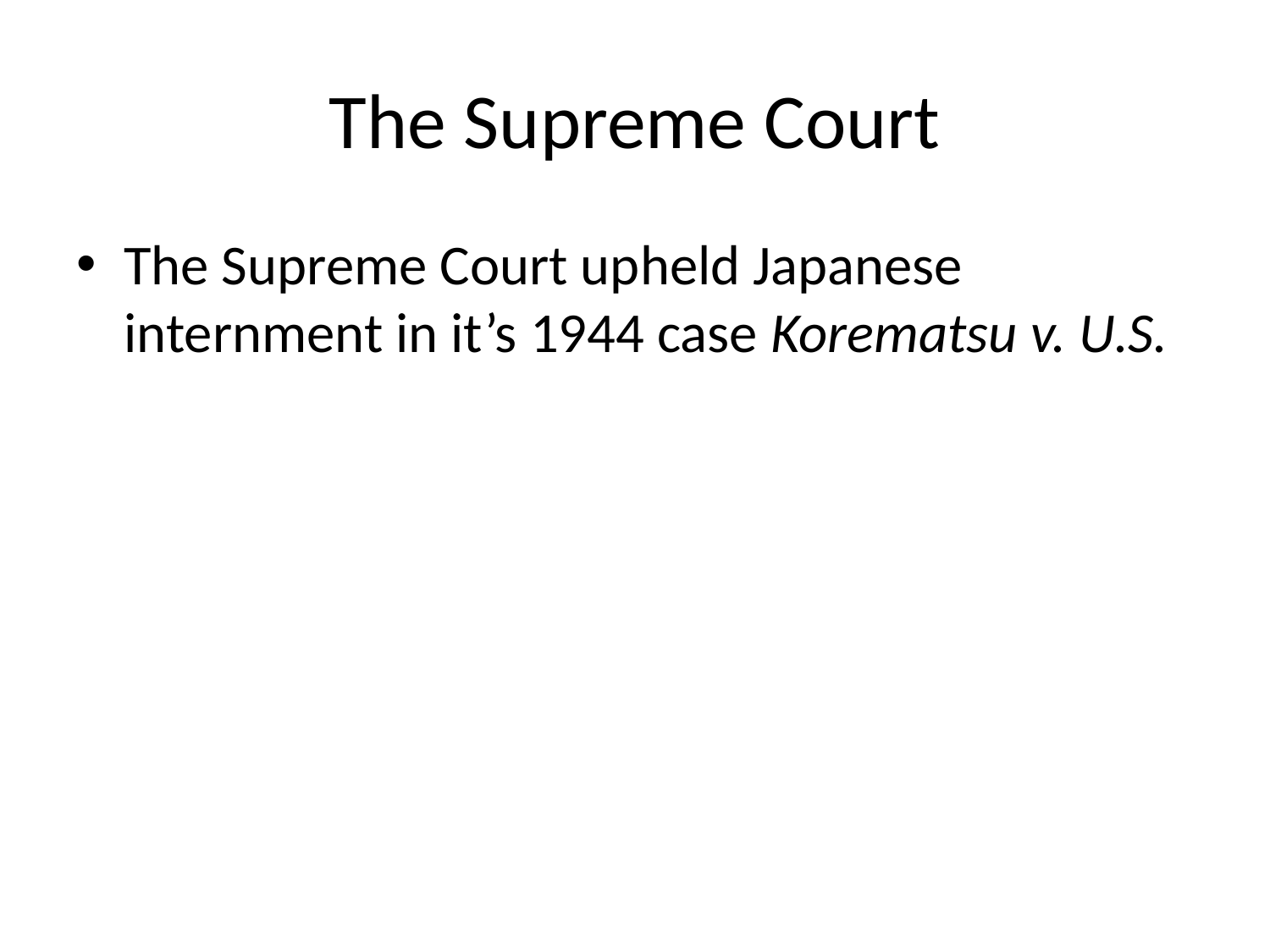

# The Supreme Court
The Supreme Court upheld Japanese internment in it’s 1944 case Korematsu v. U.S.